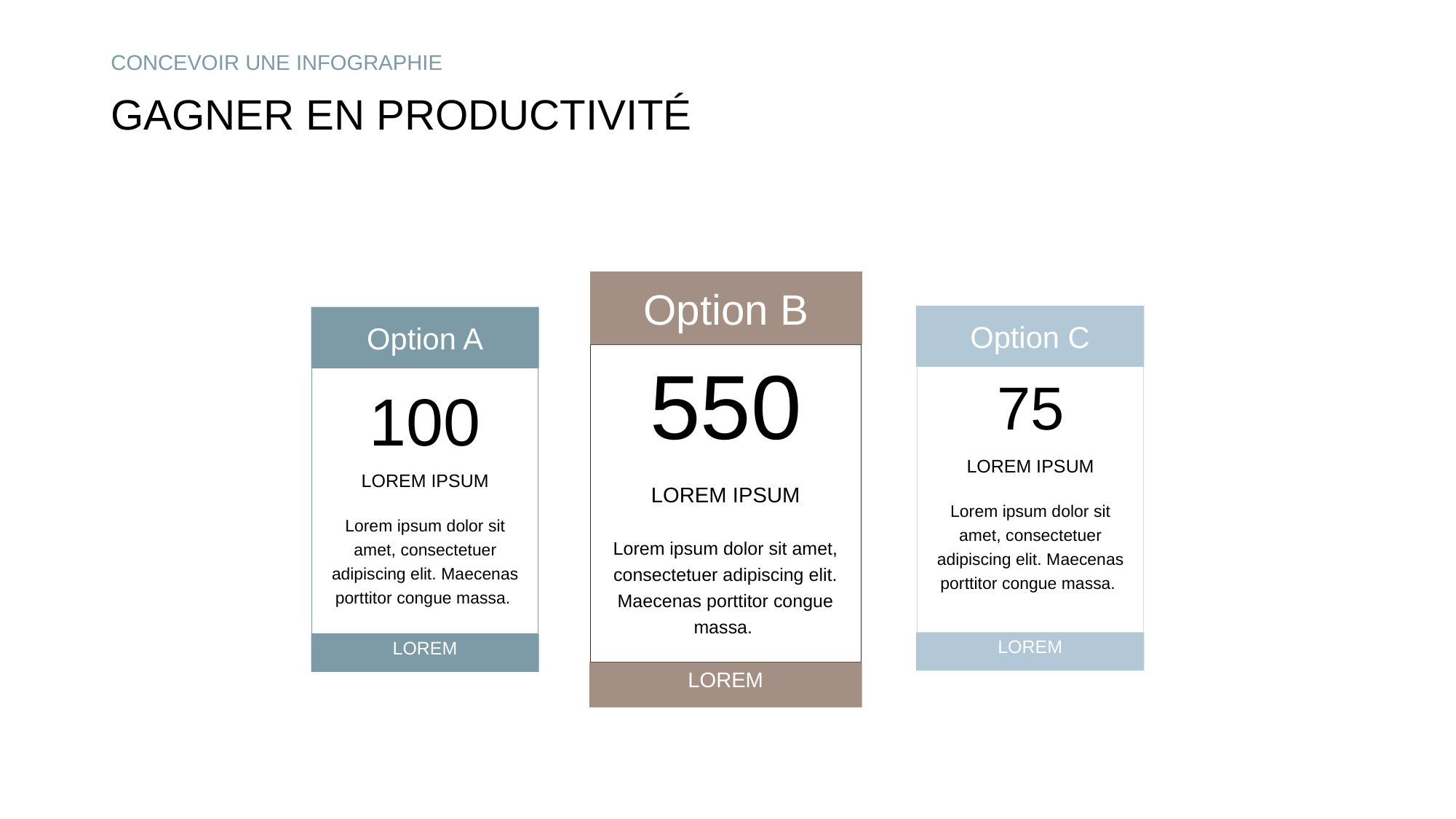

Concevoir une infographie
# Gagner en productivité
Option B
Option C
Option A
550

LOREM IPSUM

Lorem ipsum dolor sit amet, consectetuer adipiscing elit. Maecenas porttitor congue massa.
75

LOREM IPSUM

Lorem ipsum dolor sit amet, consectetuer adipiscing elit. Maecenas porttitor congue massa.

100

LOREM IPSUM

Lorem ipsum dolor sit amet, consectetuer adipiscing elit. Maecenas porttitor congue massa.
LOREM
LOREM
LOREM